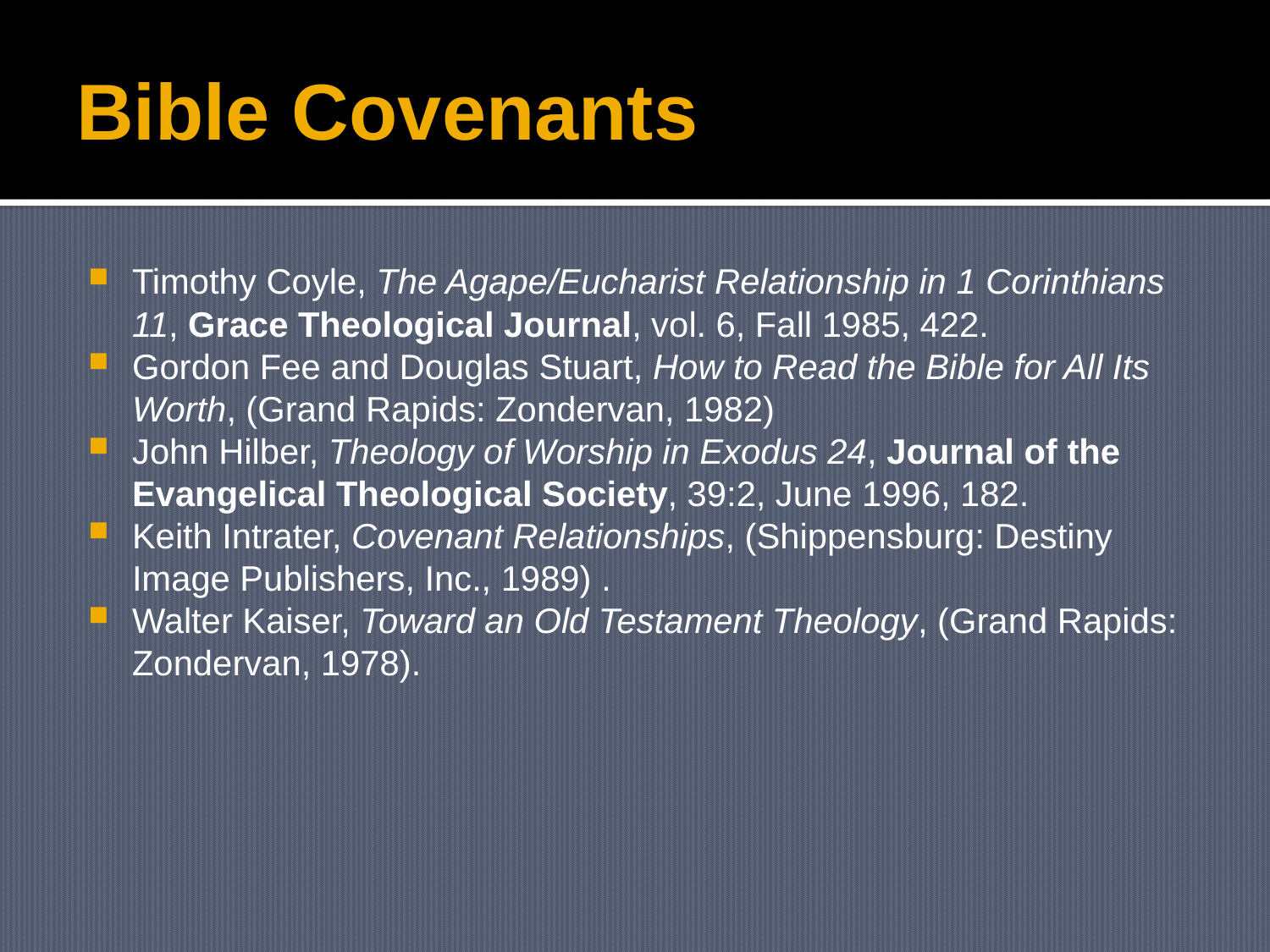

# Bible Covenants
Timothy Coyle, The Agape/Eucharist Relationship in 1 Corinthians 11, Grace Theological Journal, vol. 6, Fall 1985, 422.
Gordon Fee and Douglas Stuart, How to Read the Bible for All Its Worth, (Grand Rapids: Zondervan, 1982)
John Hilber, Theology of Worship in Exodus 24, Journal of the Evangelical Theological Society, 39:2, June 1996, 182.
Keith Intrater, Covenant Relationships, (Shippensburg: Destiny Image Publishers, Inc., 1989) .
Walter Kaiser, Toward an Old Testament Theology, (Grand Rapids: Zondervan, 1978).